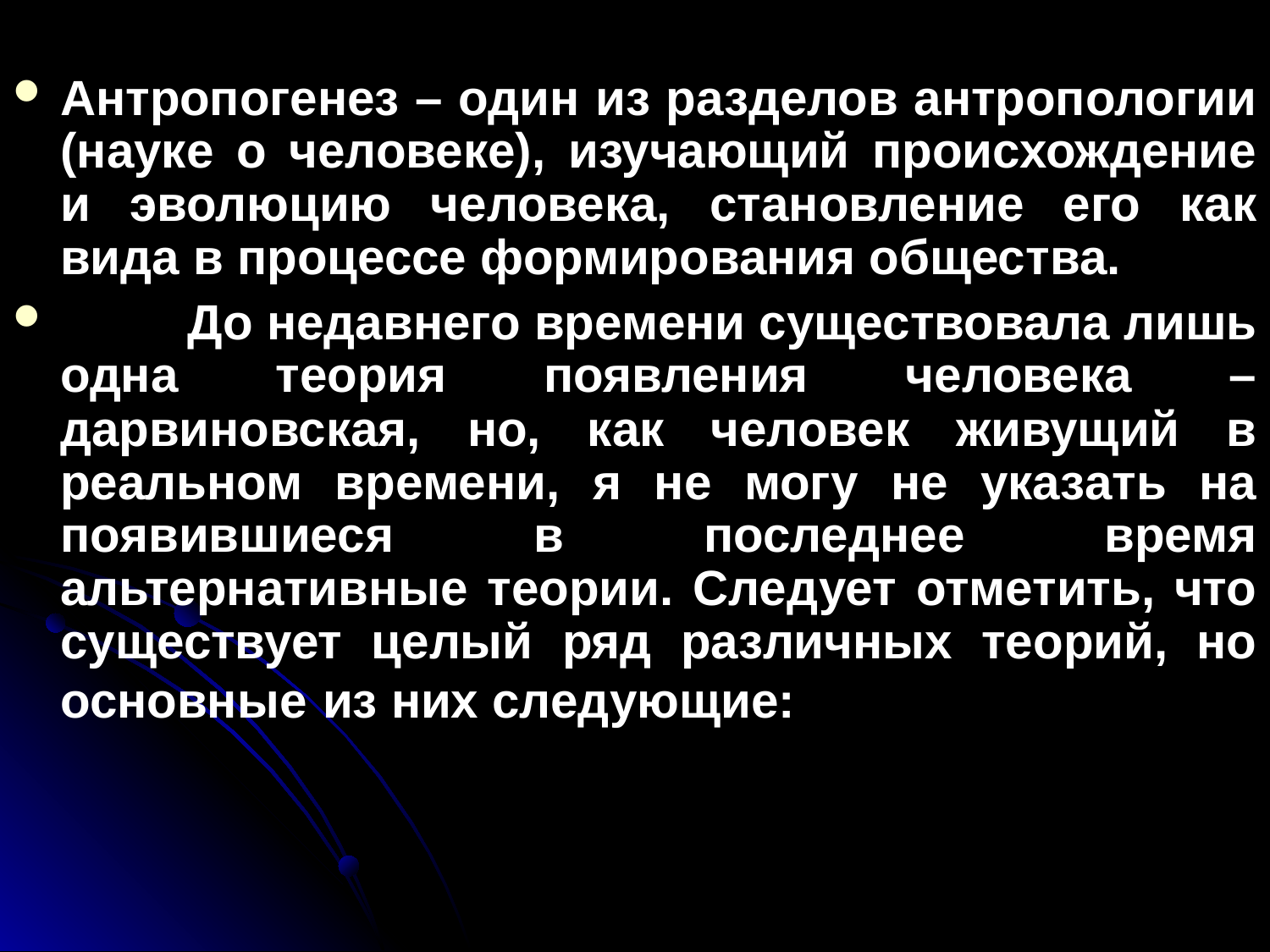

Антропогенез – один из разделов антропологии (науке о человеке), изучающий происхождение и эволюцию человека, становление его как вида в процессе формирования общества.
	До недавнего времени существовала лишь одна теория появления человека – дарвиновская, но, как человек живущий в реальном времени, я не могу не указать на появившиеся в последнее время альтернативные теории. Следует отметить, что существует целый ряд различных теорий, но основные из них следующие: